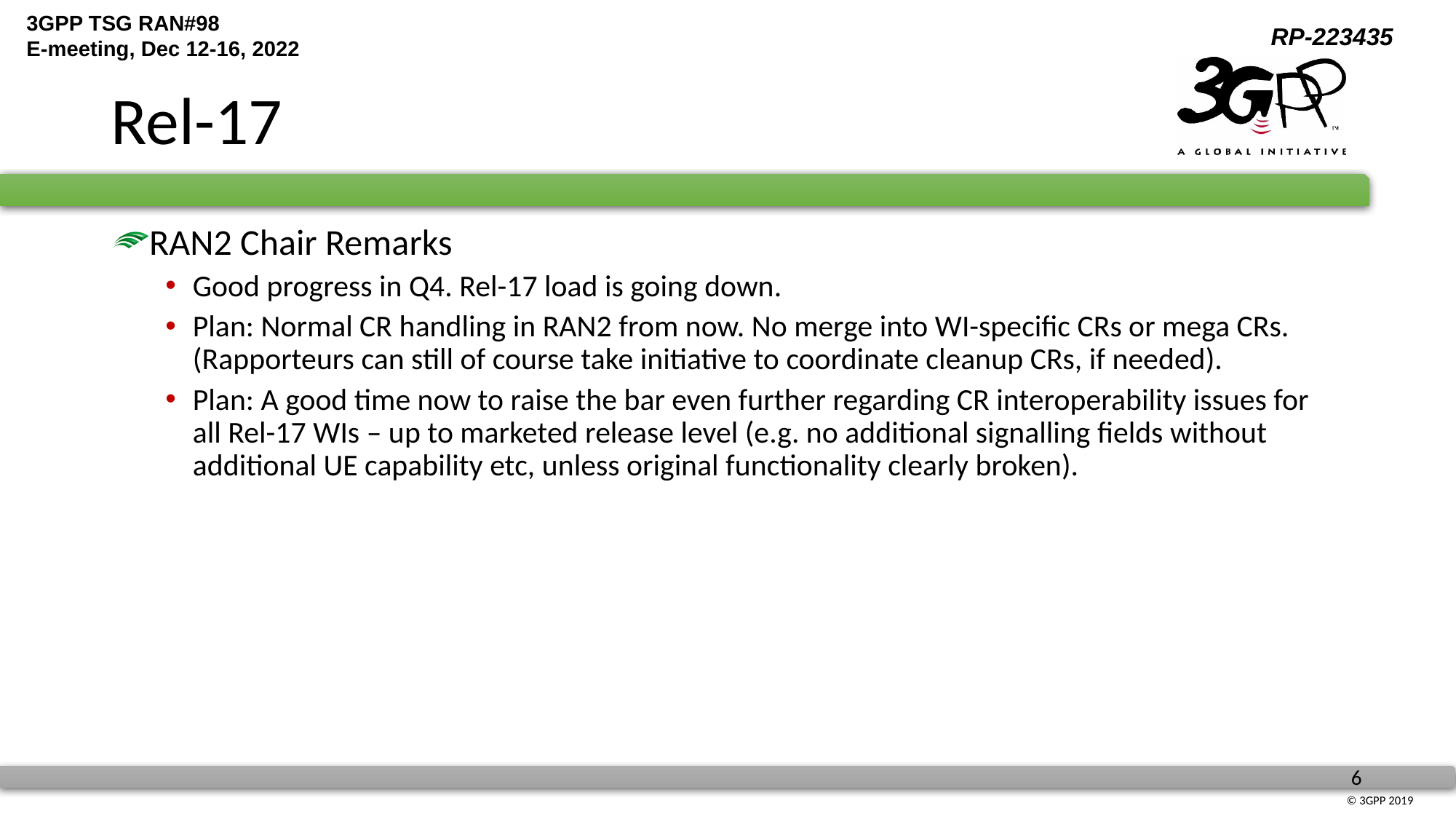

# Rel-17
RAN2 Chair Remarks
Good progress in Q4. Rel-17 load is going down.
Plan: Normal CR handling in RAN2 from now. No merge into WI-specific CRs or mega CRs. (Rapporteurs can still of course take initiative to coordinate cleanup CRs, if needed).
Plan: A good time now to raise the bar even further regarding CR interoperability issues for all Rel-17 WIs – up to marketed release level (e.g. no additional signalling fields without additional UE capability etc, unless original functionality clearly broken).